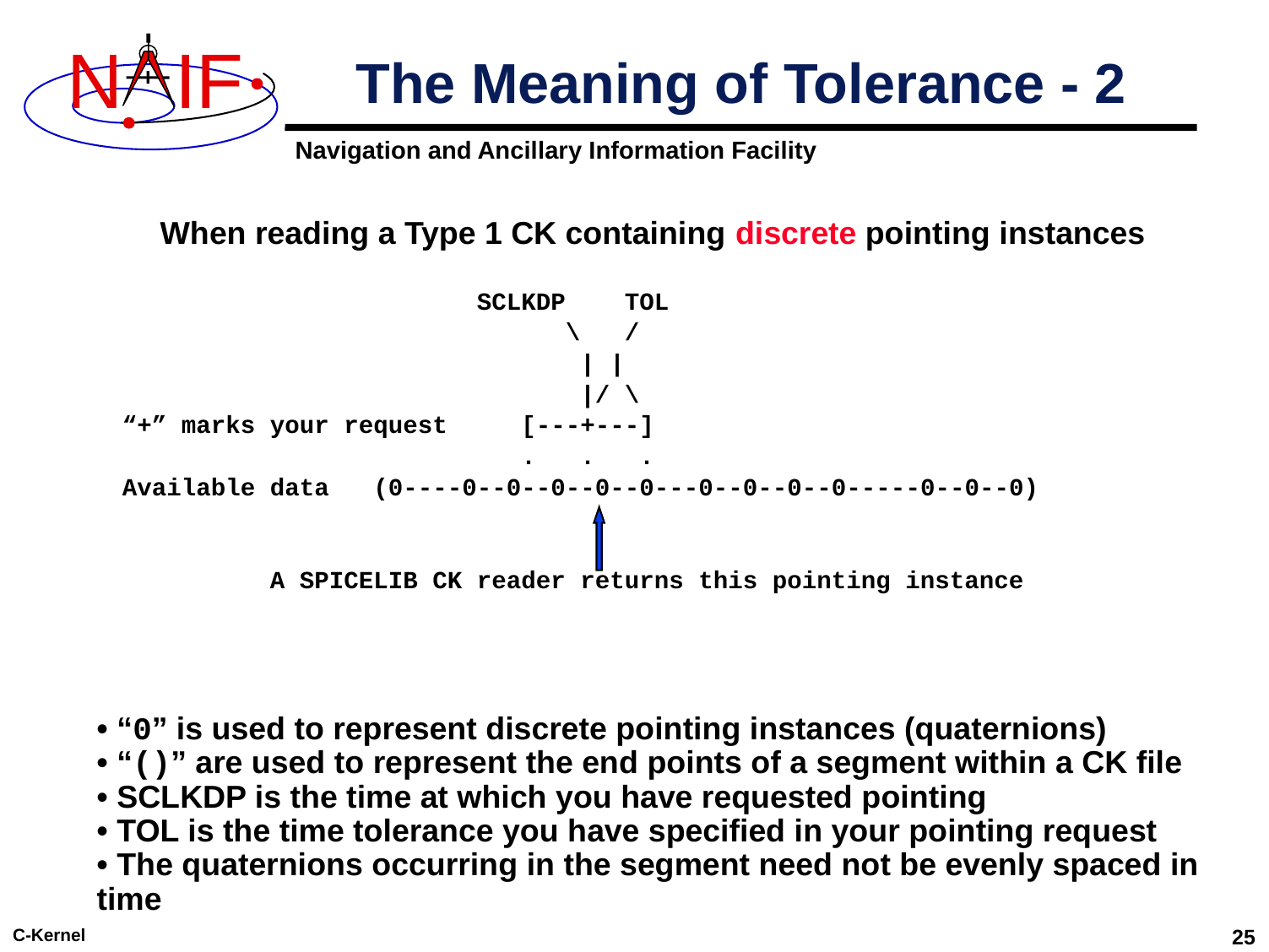

# The Meaning of Tolerance - 2
When reading a Type 1 CK containing discrete pointing instances
                         SCLKDP    TOL
                               \   /
                                | |
                                |/ \
 “+” marks your request     [---+---]
                            .   .   .
 Available data   (0----0--0--0--0--0---0--0--0--0-----0--0--0)

           A SPICELIB CK reader returns this pointing instance

• “0” is used to represent discrete pointing instances (quaternions)
• “()” are used to represent the end points of a segment within a CK file
• SCLKDP is the time at which you have requested pointing
• TOL is the time tolerance you have specified in your pointing request
• The quaternions occurring in the segment need not be evenly spaced in time
C-Kernel
25